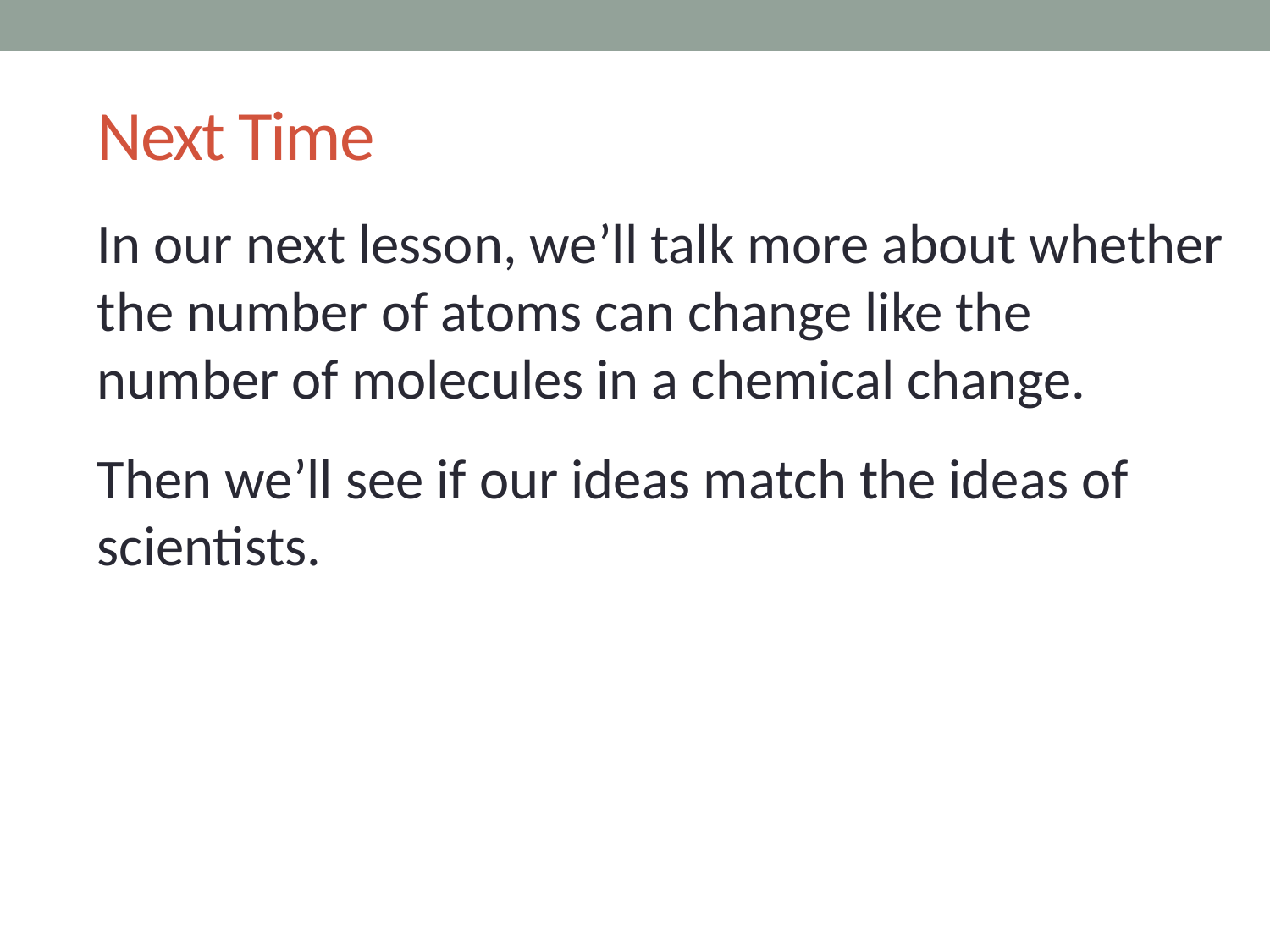

# Next Time
In our next lesson, we’ll talk more about whether the number of atoms can change like the number of molecules in a chemical change.
Then we’ll see if our ideas match the ideas of scientists.